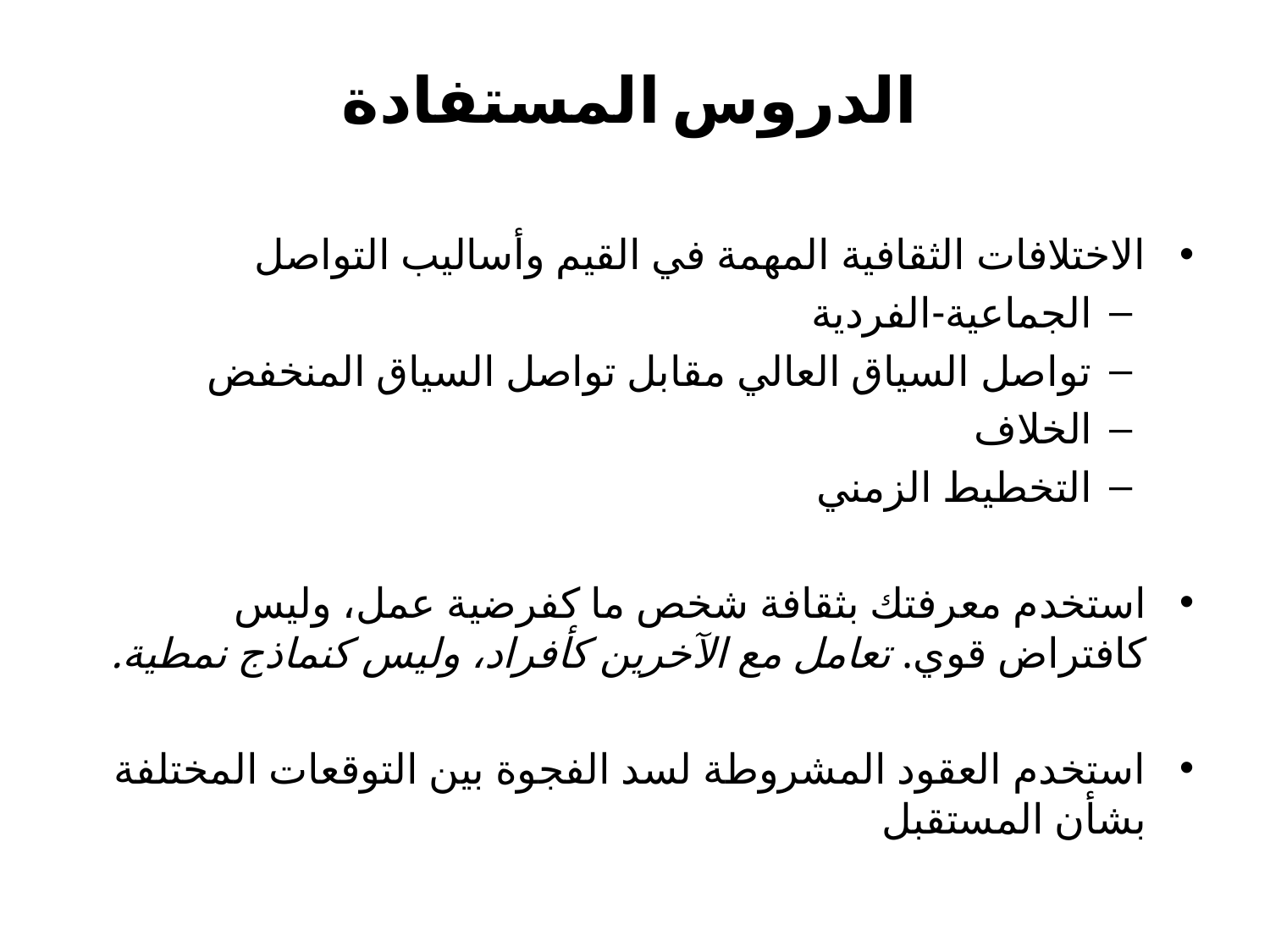

# الدروس المستفادة
الاختلافات الثقافية المهمة في القيم وأساليب التواصل
الجماعية-الفردية
تواصل السياق العالي مقابل تواصل السياق المنخفض
الخلاف
التخطيط الزمني

استخدم معرفتك بثقافة شخص ما كفرضية عمل، وليس كافتراض قوي. تعامل مع الآخرين كأفراد، وليس كنماذج نمطية.

استخدم العقود المشروطة لسد الفجوة بين التوقعات المختلفة بشأن المستقبل